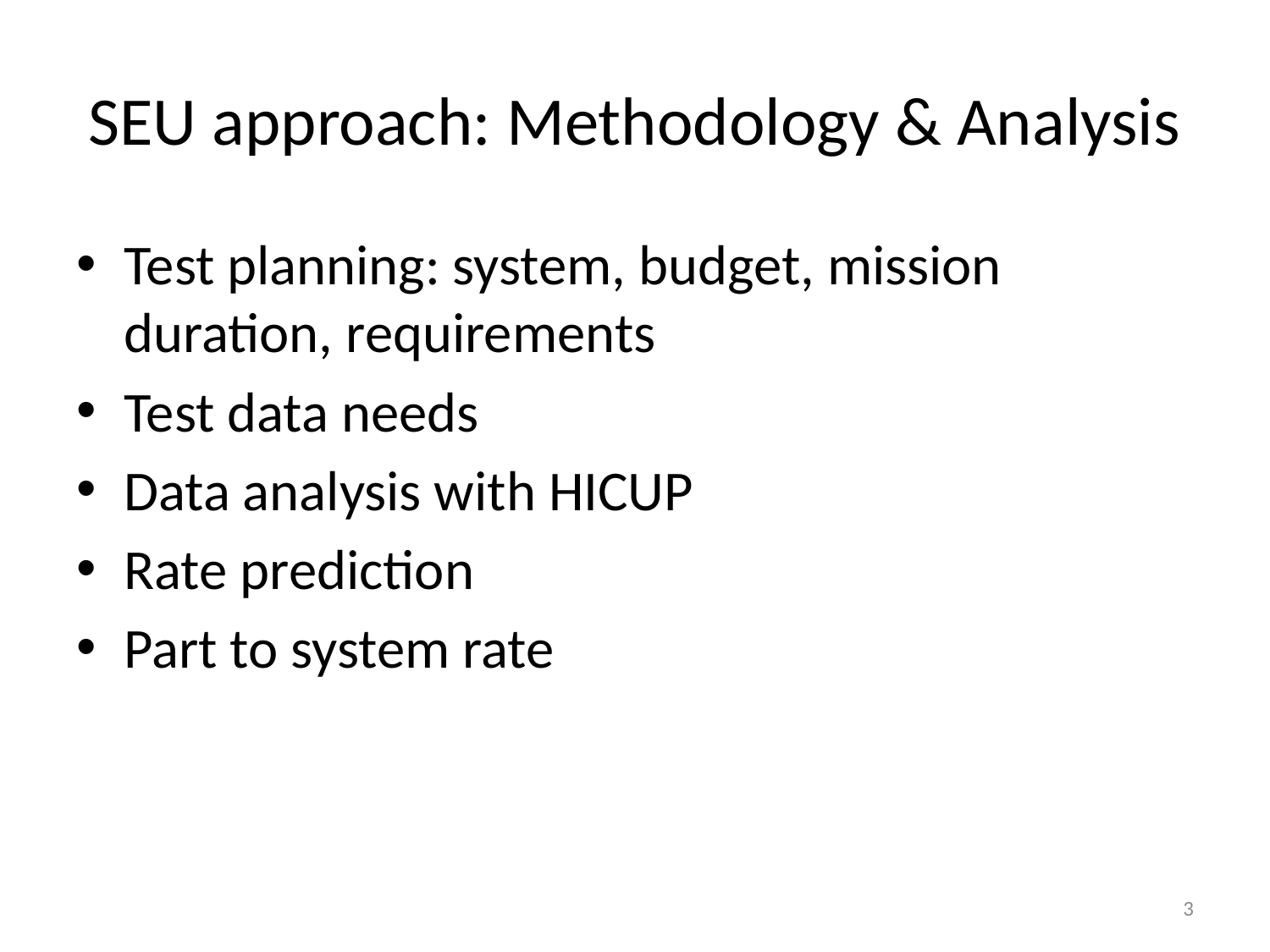

# SEU approach: Methodology & Analysis
Test planning: system, budget, mission duration, requirements
Test data needs
Data analysis with HICUP
Rate prediction
Part to system rate

3